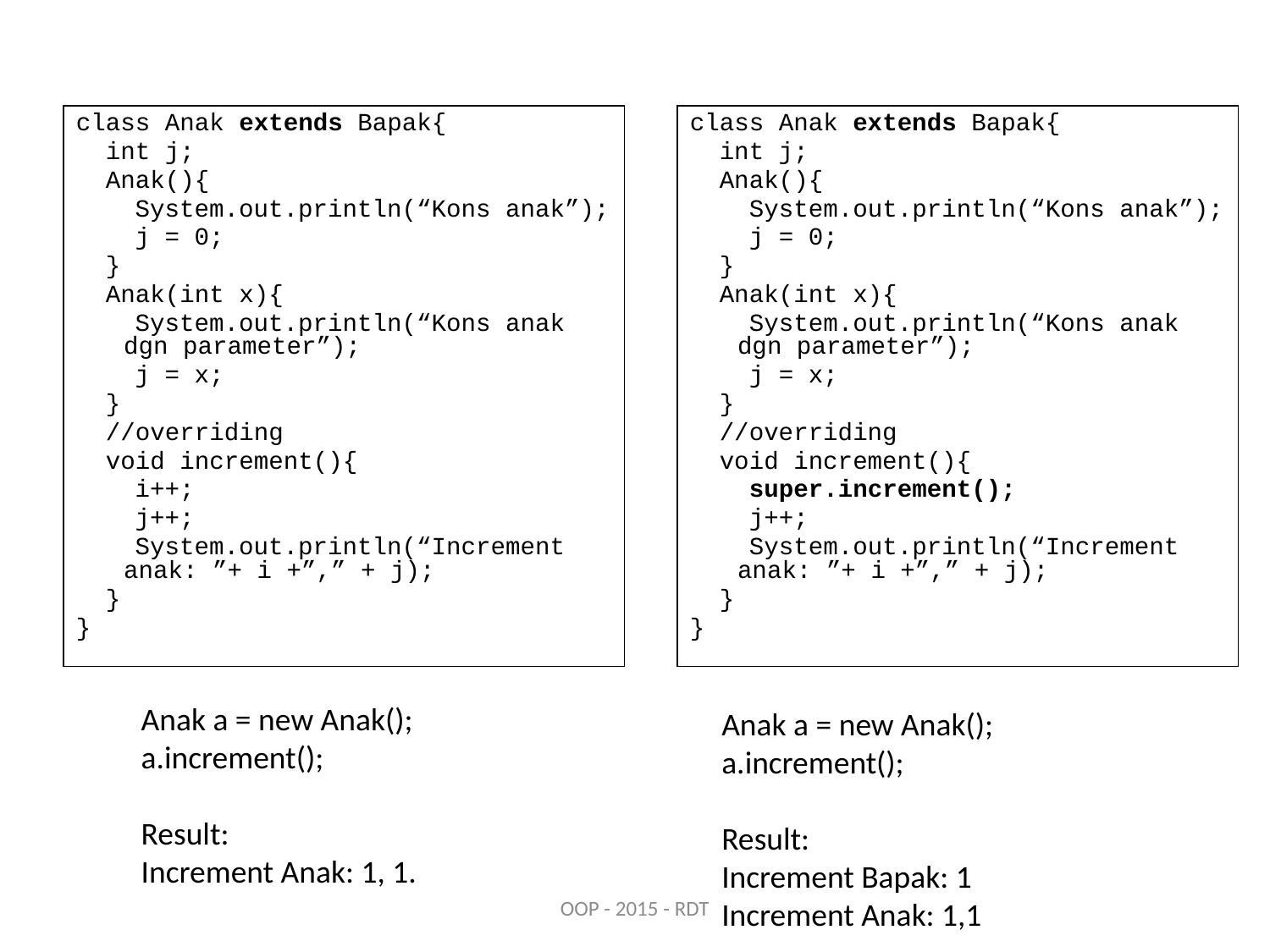

class Anak extends Bapak{
  int j;
  Anak(){
    System.out.println(“Kons anak”);
    j = 0;
  }
  Anak(int x){
    System.out.println(“Kons anak dgn parameter”);
    j = x;
  }
  //overriding
  void increment(){
    i++;
    j++;
    System.out.println(“Increment  anak: ”+ i +”,” + j);
  }
}
class Anak extends Bapak{
  int j;
  Anak(){
    System.out.println(“Kons anak”);
    j = 0;
  }
  Anak(int x){
    System.out.println(“Kons anak dgn parameter”);
    j = x;
  }
  //overriding
  void increment(){
    super.increment();
    j++;
    System.out.println(“Increment  anak: ”+ i +”,” + j);
  }
}
Anak a = new Anak();
a.increment();

Result:
Increment Anak: 1, 1.
Anak a = new Anak();
a.increment();

Result:
Increment Bapak: 1
Increment Anak: 1,1
20
OOP - 2015 - RDT